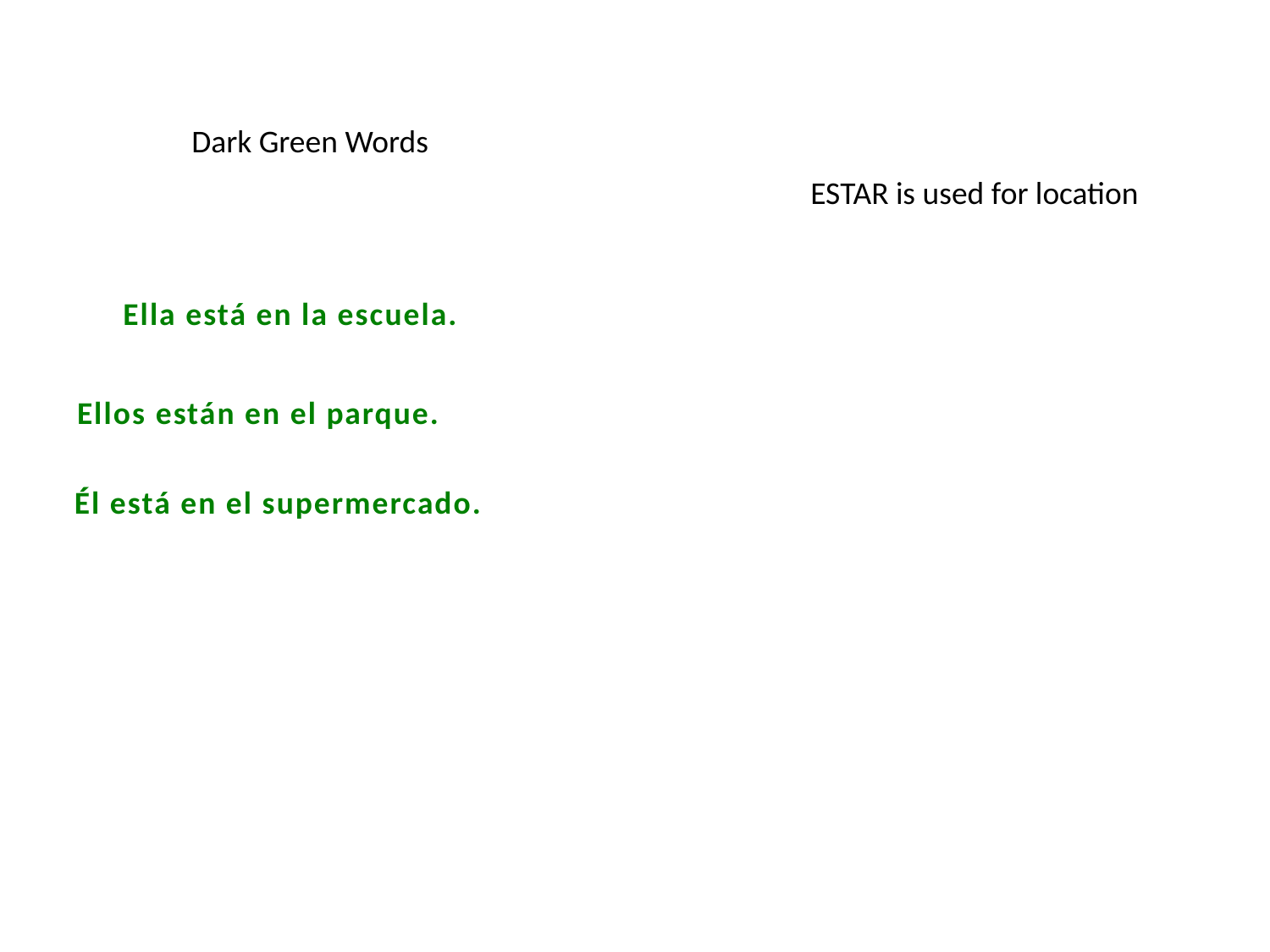

Dark Green Words
ESTAR is used for location
Ella está en la escuela.

Ellos están en el parque.

Él está en el supermercado.